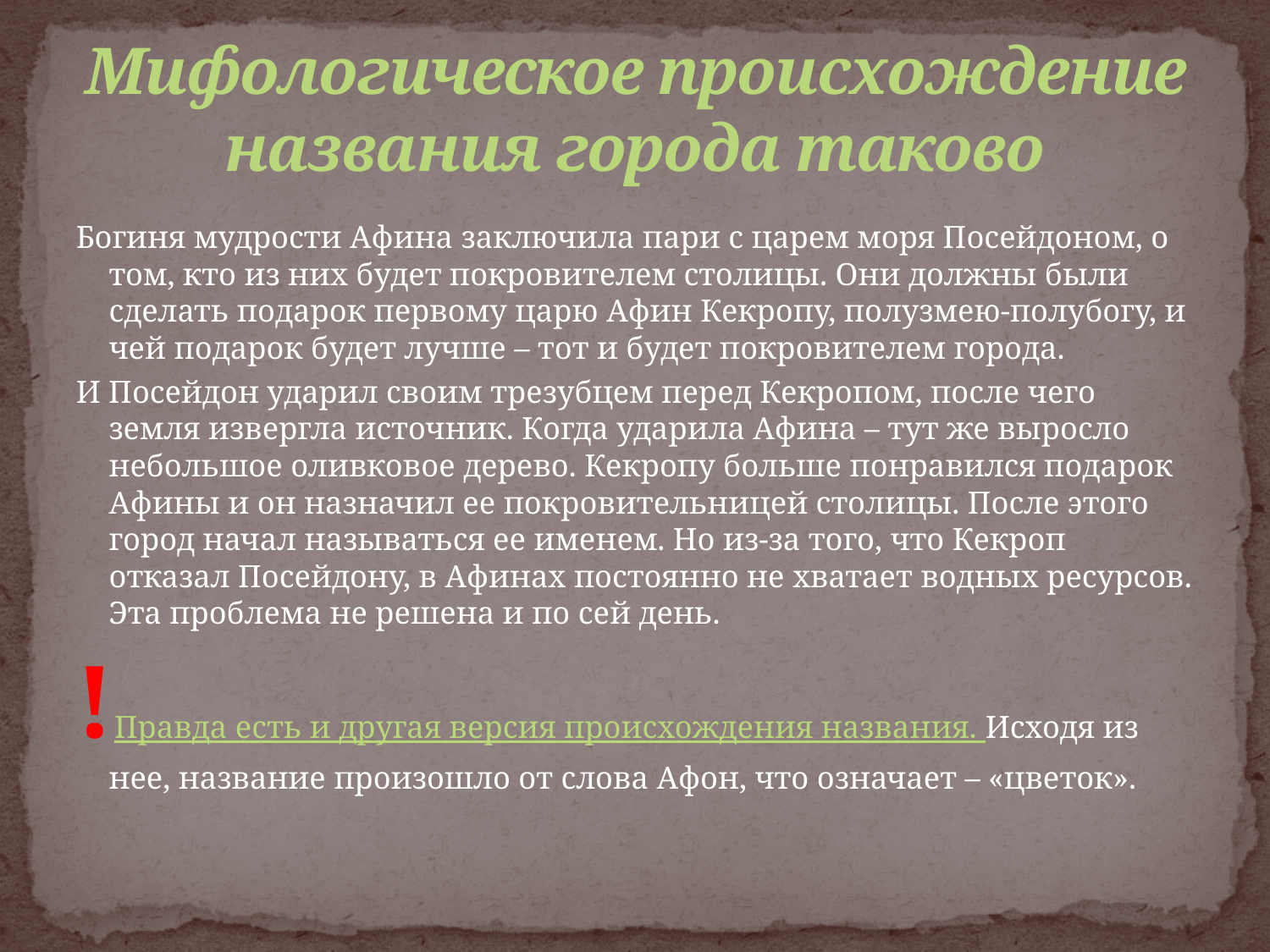

# Мифологическое происхождение названия города таково
Богиня мудрости Афина заключила пари с царем моря Посейдоном, о том, кто из них будет покровителем столицы. Они должны были сделать подарок первому царю Афин Кекропу, полузмею-полубогу, и чей подарок будет лучше – тот и будет покровителем города.
И Посейдон ударил своим трезубцем перед Кекропом, после чего земля извергла источник. Когда ударила Афина – тут же выросло небольшое оливковое дерево. Кекропу больше понравился подарок Афины и он назначил ее покровительницей столицы. После этого город начал называться ее именем. Но из-за того, что Кекроп отказал Посейдону, в Афинах постоянно не хватает водных ресурсов. Эта проблема не решена и по сей день.
!Правда есть и другая версия происхождения названия. Исходя из нее, название произошло от слова Афон, что означает – «цветок».